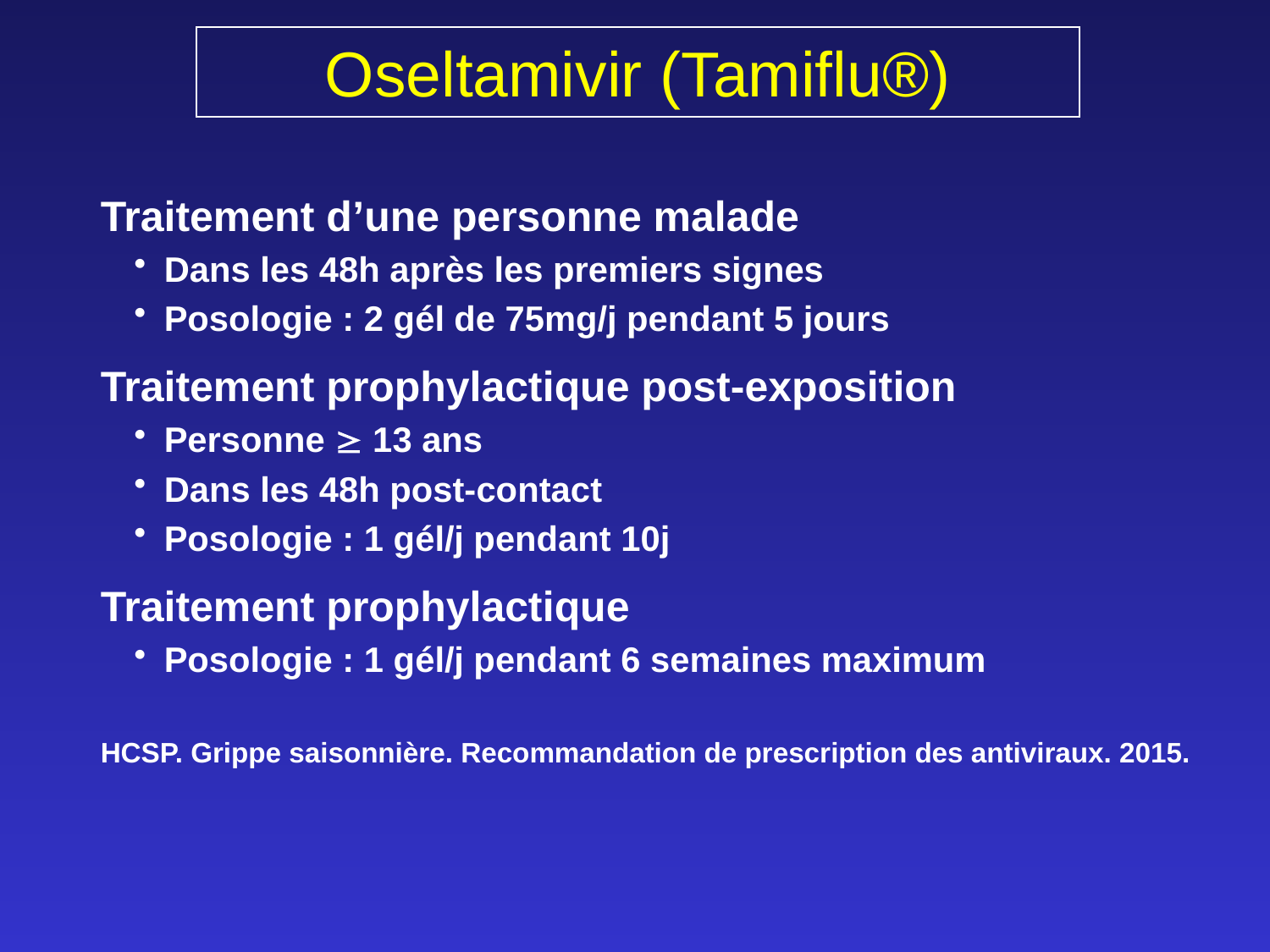

# Oseltamivir (Tamiflu®)
Traitement d’une personne malade
Dans les 48h après les premiers signes
Posologie : 2 gél de 75mg/j pendant 5 jours
Traitement prophylactique post-exposition
Personne ≥ 13 ans
Dans les 48h post-contact
Posologie : 1 gél/j pendant 10j
Traitement prophylactique
Posologie : 1 gél/j pendant 6 semaines maximum

HCSP. Grippe saisonnière. Recommandation de prescription des antiviraux. 2015.